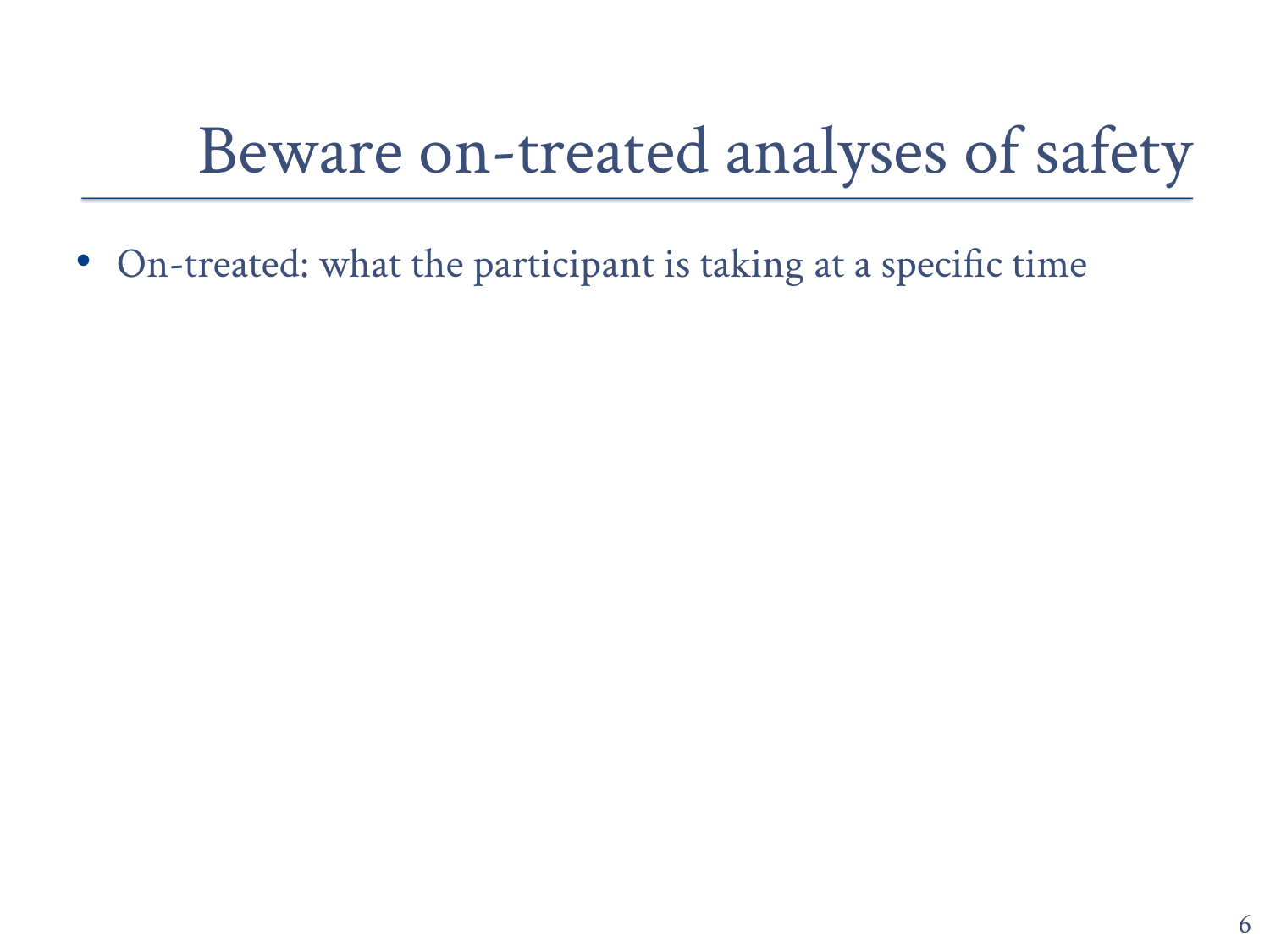

# Beware on-treated analyses of safety
On-treated: what the participant is taking at a specific time
6